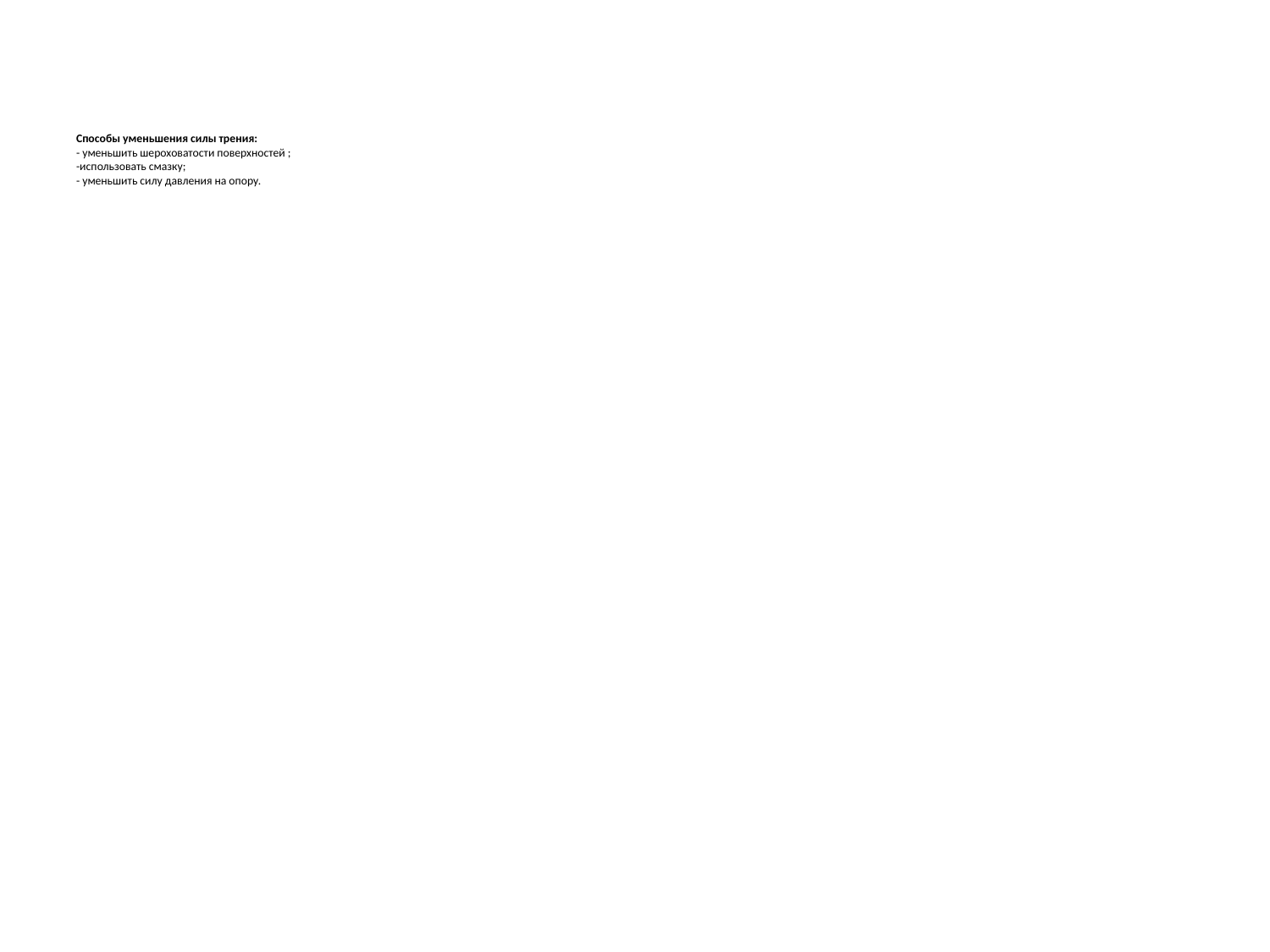

# Способы уменьшения силы трения: - уменьшить шероховатости поверхностей ; -использовать смазку; - уменьшить силу давления на опору.